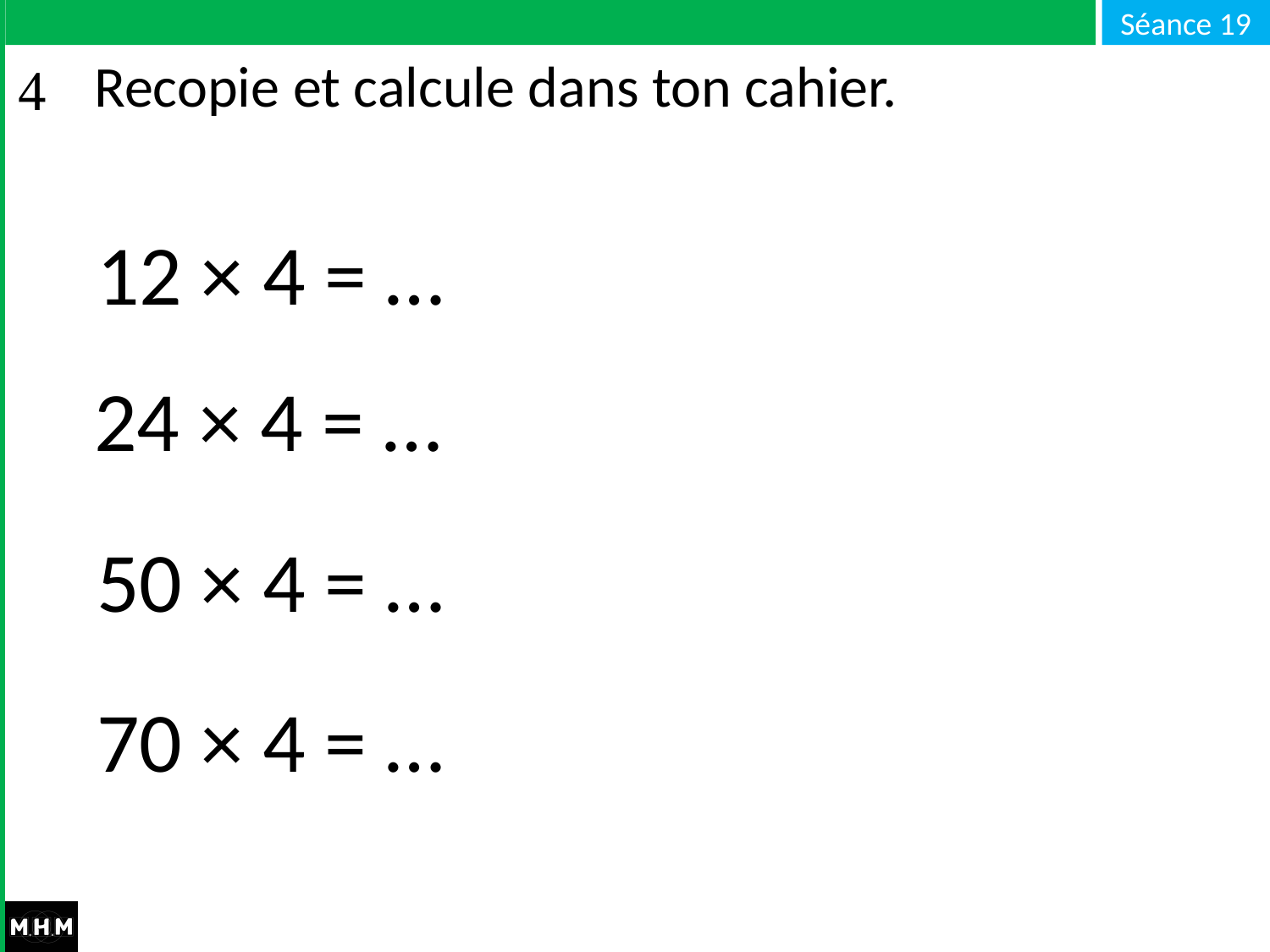

# Recopie et calcule dans ton cahier.
12 × 4 = …
24 × 4 = …
50 × 4 = …
70 × 4 = …